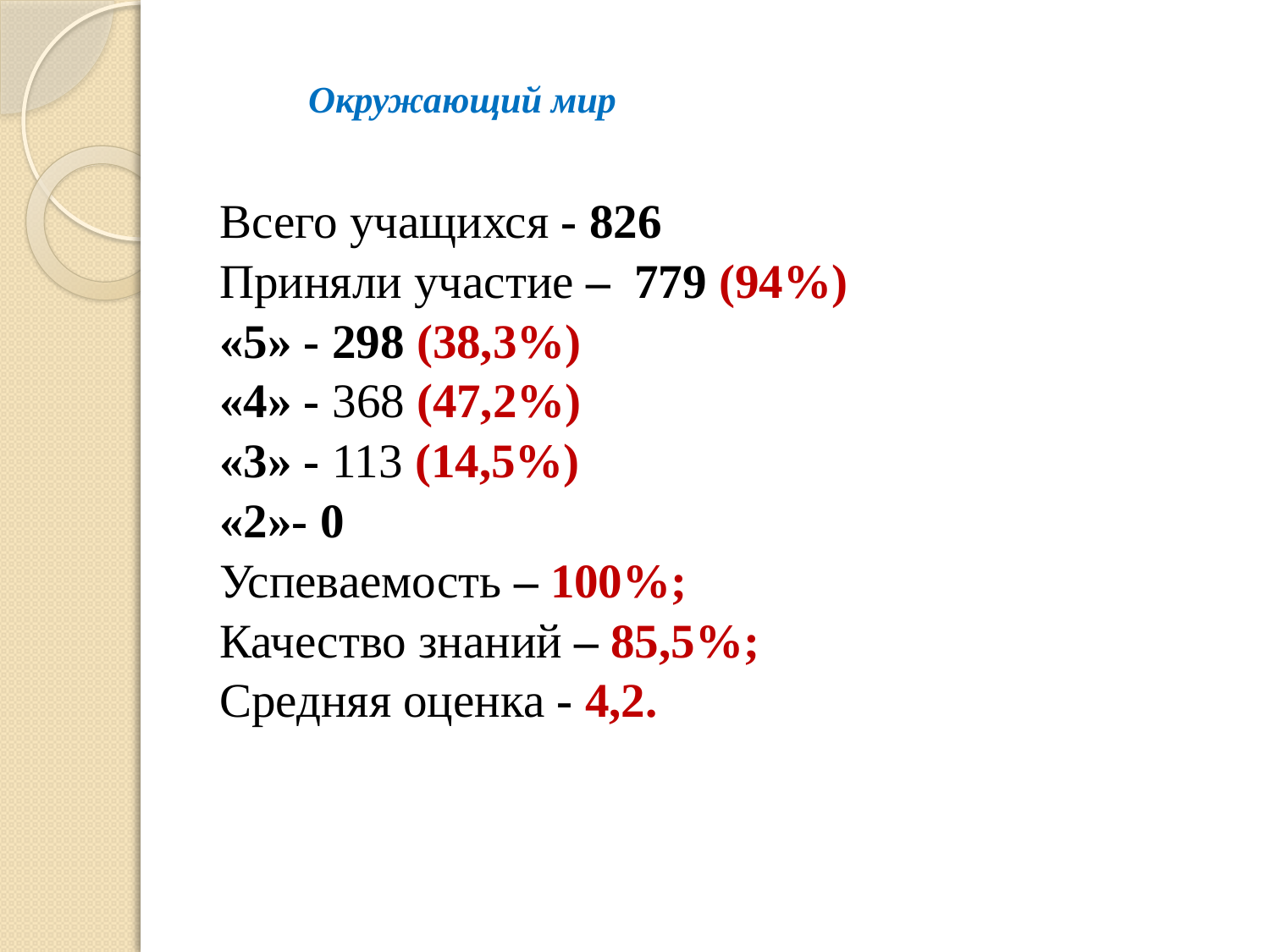

#
Окружающий мир

Всего учащихся - 826
Приняли участие –  779 (94%)
«5» - 298 (38,3%)
«4» - 368 (47,2%)
«3» - 113 (14,5%)
«2»- 0
Успеваемость – 100%;
Качество знаний – 85,5%;
Средняя оценка - 4,2.